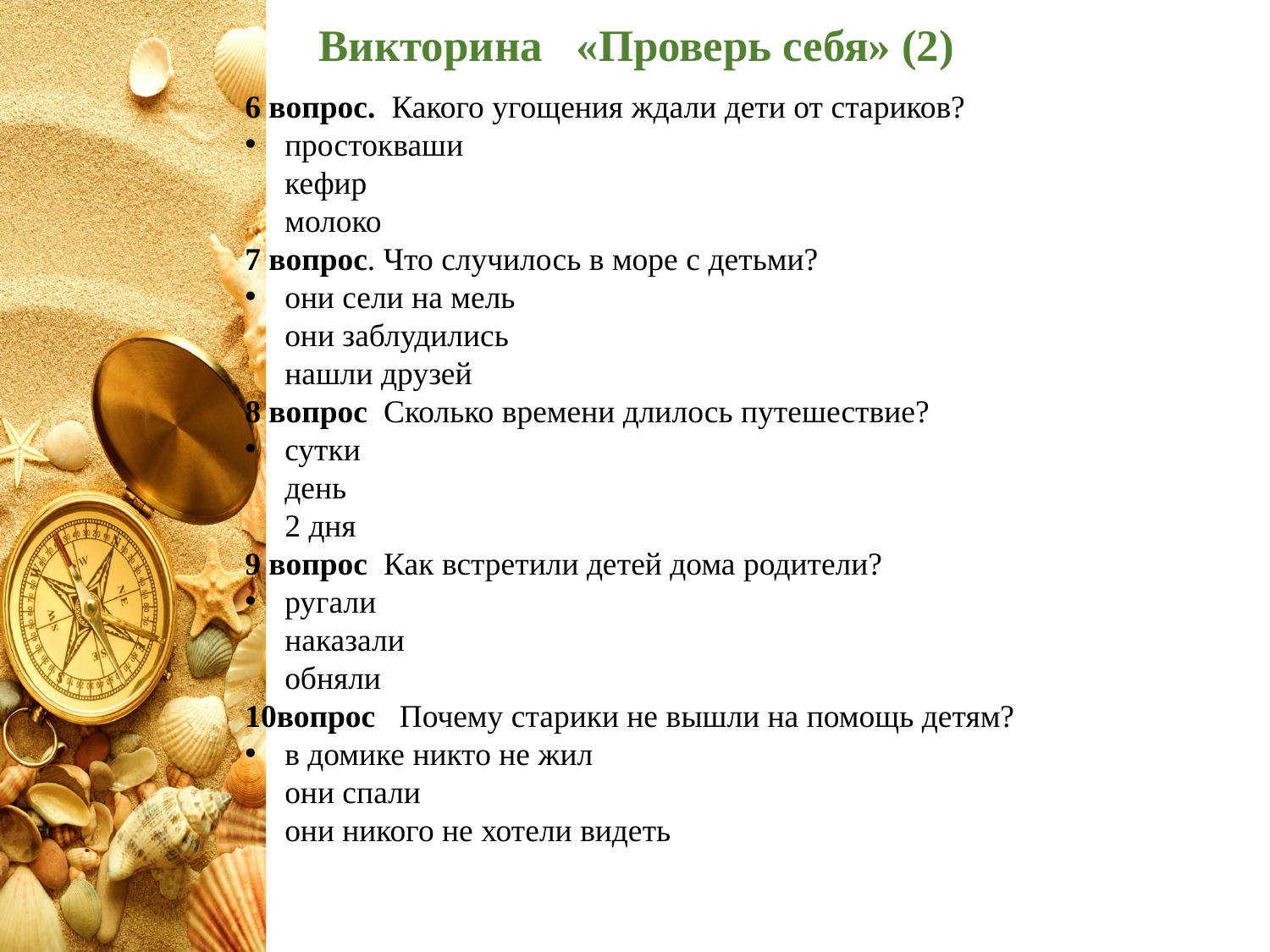

# Викторина   «Проверь себя» (2)
6 вопрос.  Какого угощения ждали дети от стариков?
 простокваши
 кефир
 молоко
7 вопрос. Что случилось в море с детьми?
 они сели на мель
 они заблудились
 нашли друзей
8 вопрос  Сколько времени длилось путешествие?
 сутки
 день
 2 дня
9 вопрос  Как встретили детей дома родители?
 ругали
 наказали
 обняли
10вопрос   Почему старики не вышли на помощь детям?
 в домике никто не жил
 они спали 
 они никого не хотели видеть